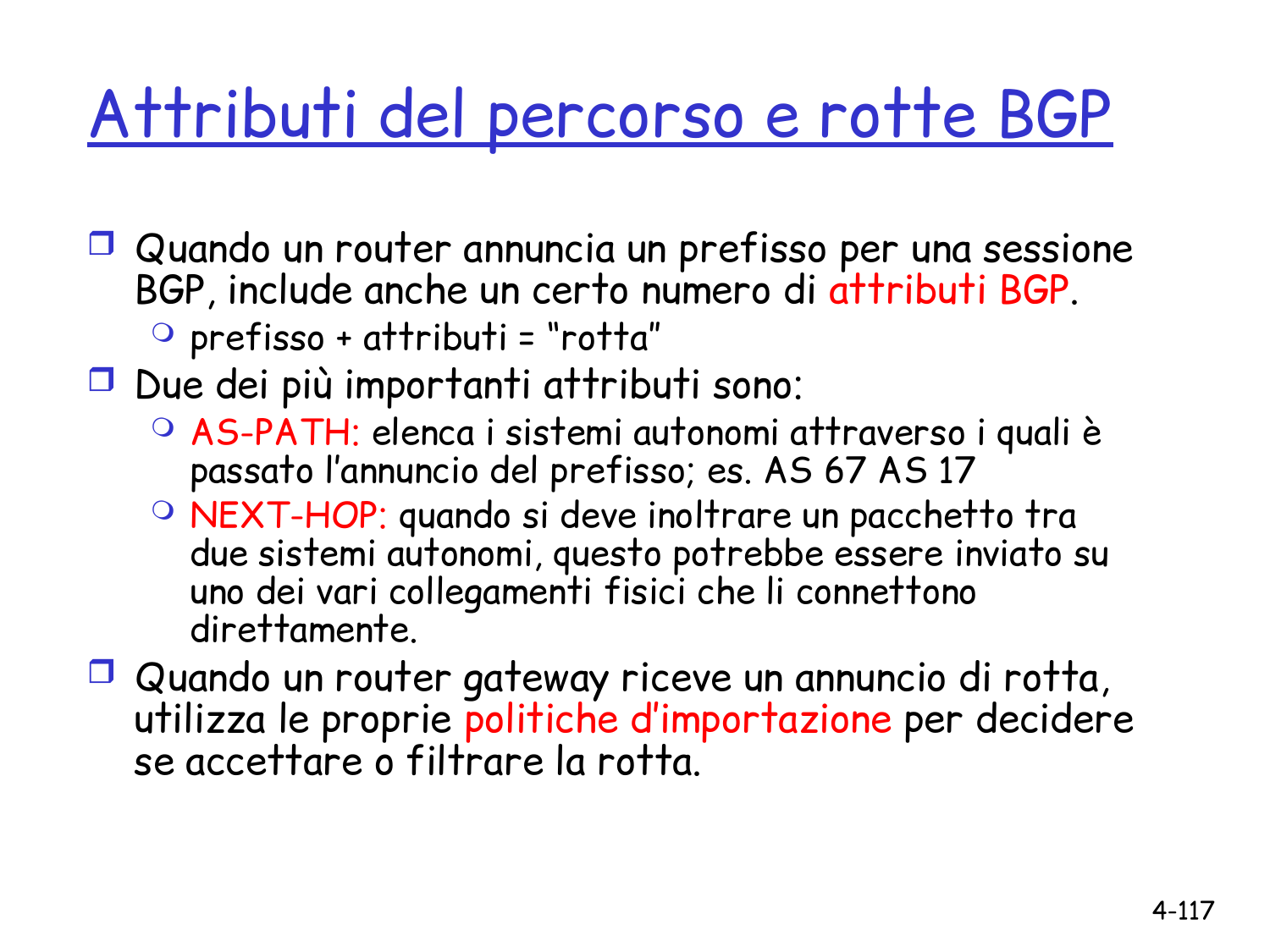

# Attributi del percorso e rotte BGP
Quando un router annuncia un prefisso per una sessione BGP, include anche un certo numero di attributi BGP.
prefisso + attributi = “rotta”
Due dei più importanti attributi sono:
AS-PATH: elenca i sistemi autonomi attraverso i quali è passato l’annuncio del prefisso; es. AS 67 AS 17
NEXT-HOP: quando si deve inoltrare un pacchetto tra due sistemi autonomi, questo potrebbe essere inviato su uno dei vari collegamenti fisici che li connettono direttamente.
Quando un router gateway riceve un annuncio di rotta, utilizza le proprie politiche d’importazione per decidere se accettare o filtrare la rotta.

4-117